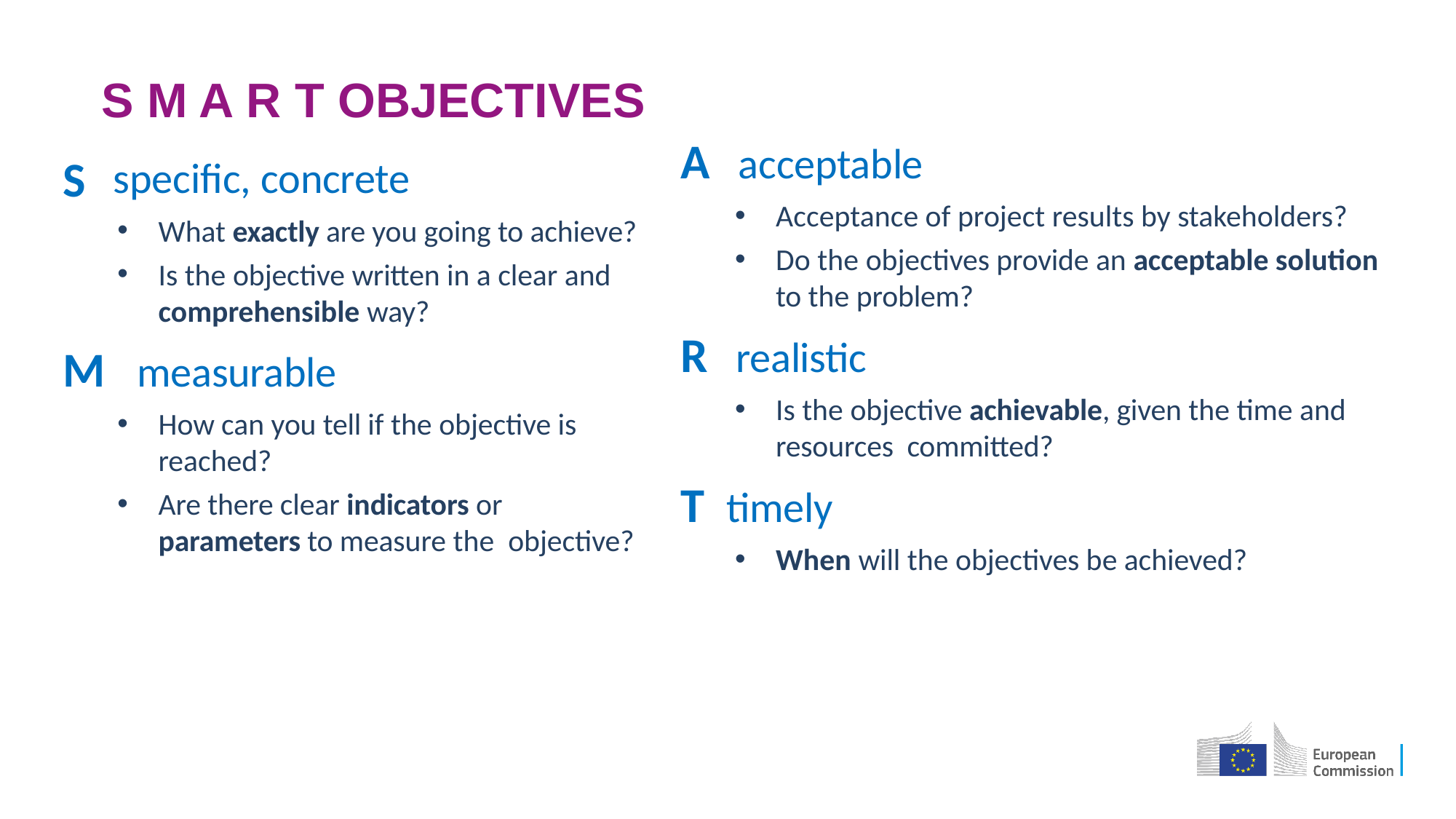

# S M A R T OBJECTIVES
A	acceptable
Acceptance of project results by stakeholders?
Do the objectives provide an acceptable solution to the problem?
R	realistic
Is the objective achievable, given the time and resources  committed?
T	timely
When will the objectives be achieved?
specific, concrete
What exactly are you going to achieve?
Is the objective written in a clear and comprehensible way?
M	measurable
How can you tell if the objective is reached?
Are there clear indicators or parameters to measure the  objective?
S